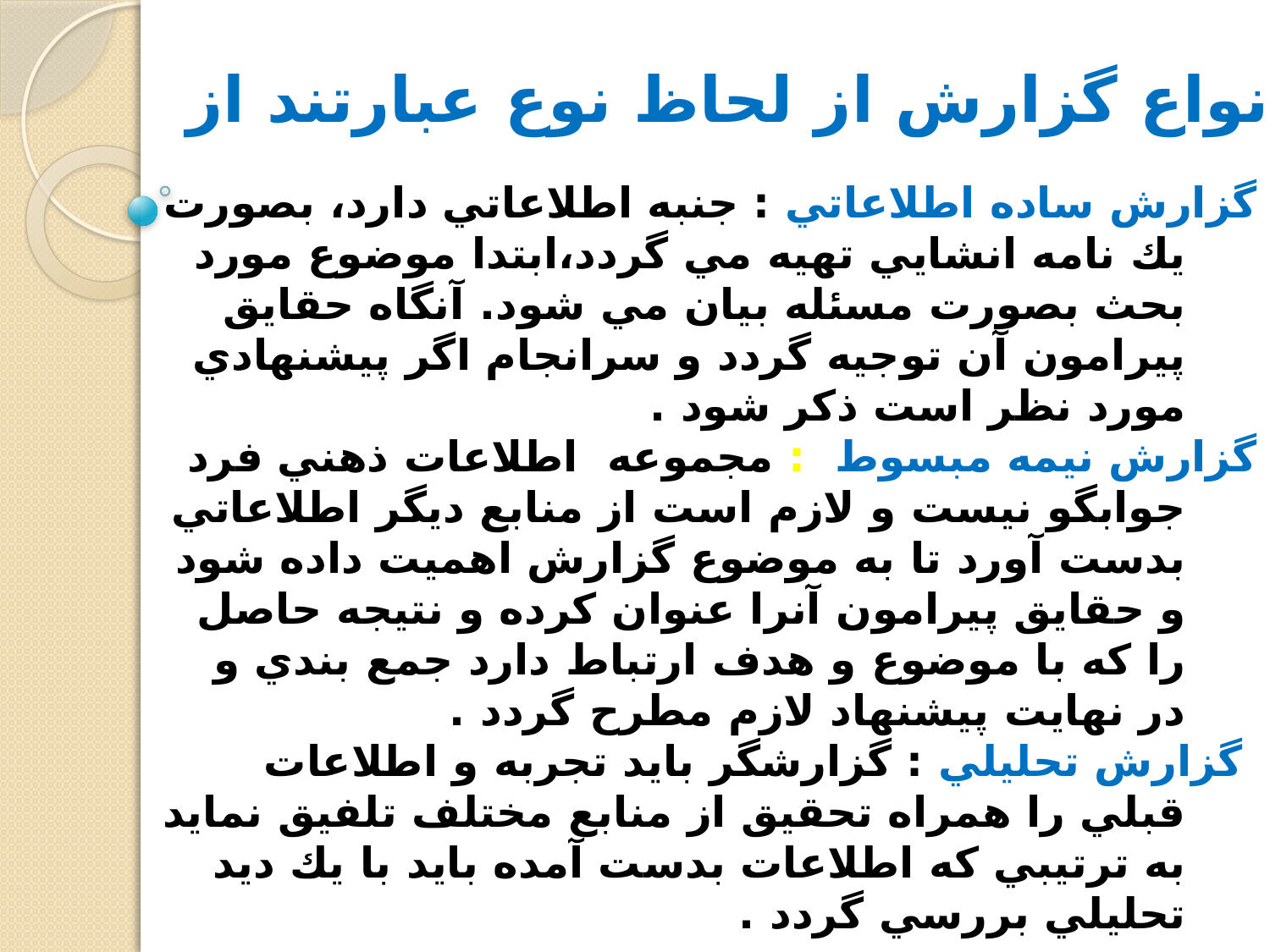

انواع گزارش از لحاظ نوع عبارتند از :
گزارش ساده اطلاعاتي : جنبه اطلاعاتي دارد، بصورت يك نامه انشايي تهيه مي گردد،ابتدا موضوع مورد بحث بصورت مسئله بيان مي شود. آنگاه حقايق پيرامون آن توجيه گردد و سرانجام اگر پيشنهادي مورد نظر است ذكر شود .
گزارش نيمه مبسوط  : مجموعه  اطلاعات ذهني فرد جوابگو نيست و لازم است از منابع ديگر اطلاعاتي بدست آورد تا به موضوع گزارش اهميت داده شود و حقايق پيرامون آنرا عنوان كرده و نتيجه حاصل را كه با موضوع و هدف ارتباط دارد جمع بندي و در نهايت پيشنهاد لازم مطرح گردد .
 گزارش تحليلي : گزارشگر بايد تجربه و اطلاعات قبلي را همراه تحقيق از منابع مختلف تلفيق نمايد به ترتيبي كه اطلاعات بدست آمده بايد با يك ديد تحليلي بررسي گردد .